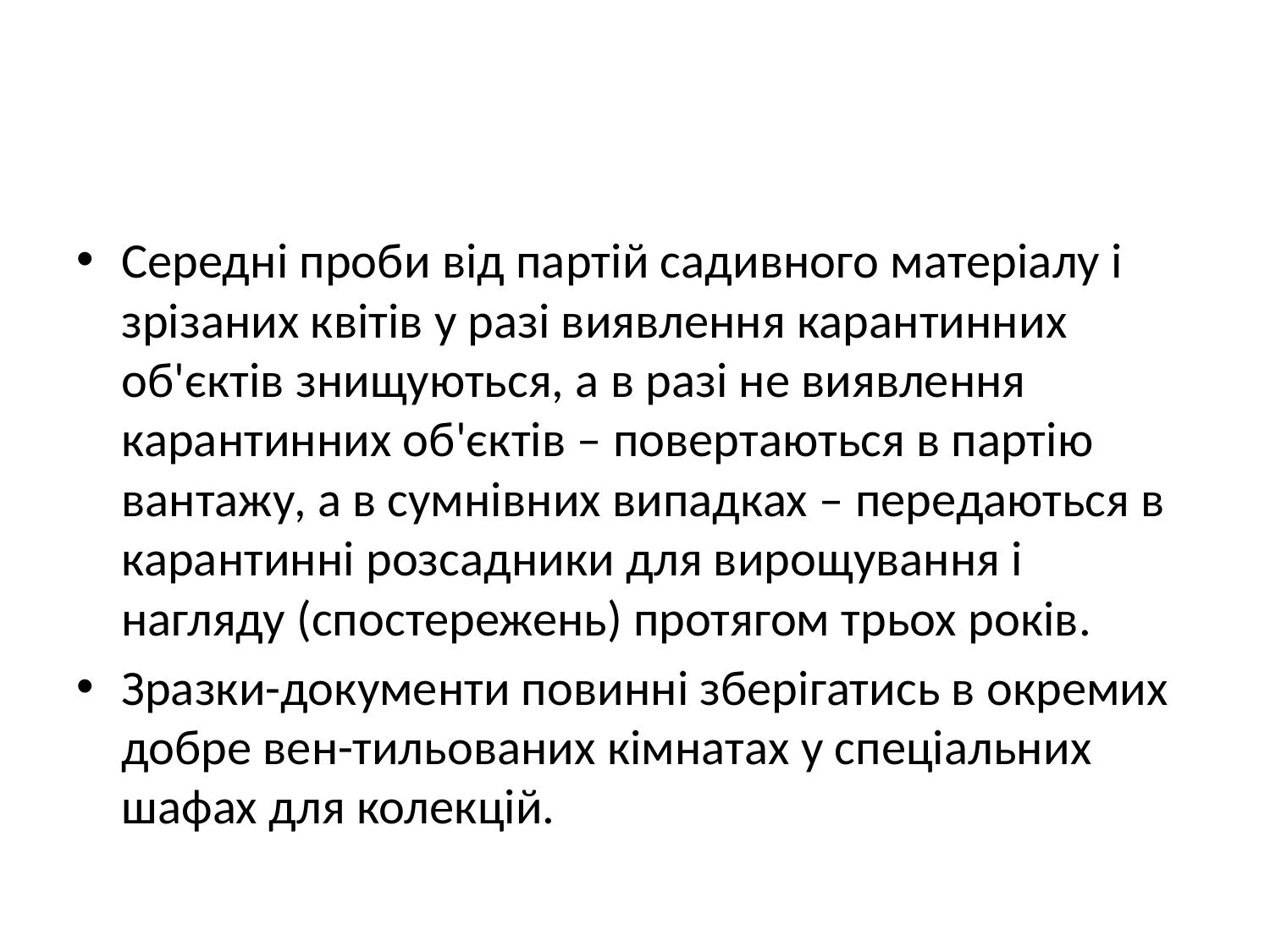

#
Середні проби від партій садивного матеріалу і зрізаних квітів у разі виявлення карантинних об'єктів знищуються, а в разі не виявлення карантинних об'єктів – повертаються в партію вантажу, а в сумнівних випадках – передаються в карантинні розсадники для вирощування і нагляду (спостережень) протягом трьох років.
Зразки-документи повинні зберігатись в окремих добре вен-тильованих кімнатах у спеціальних шафах для колекцій.